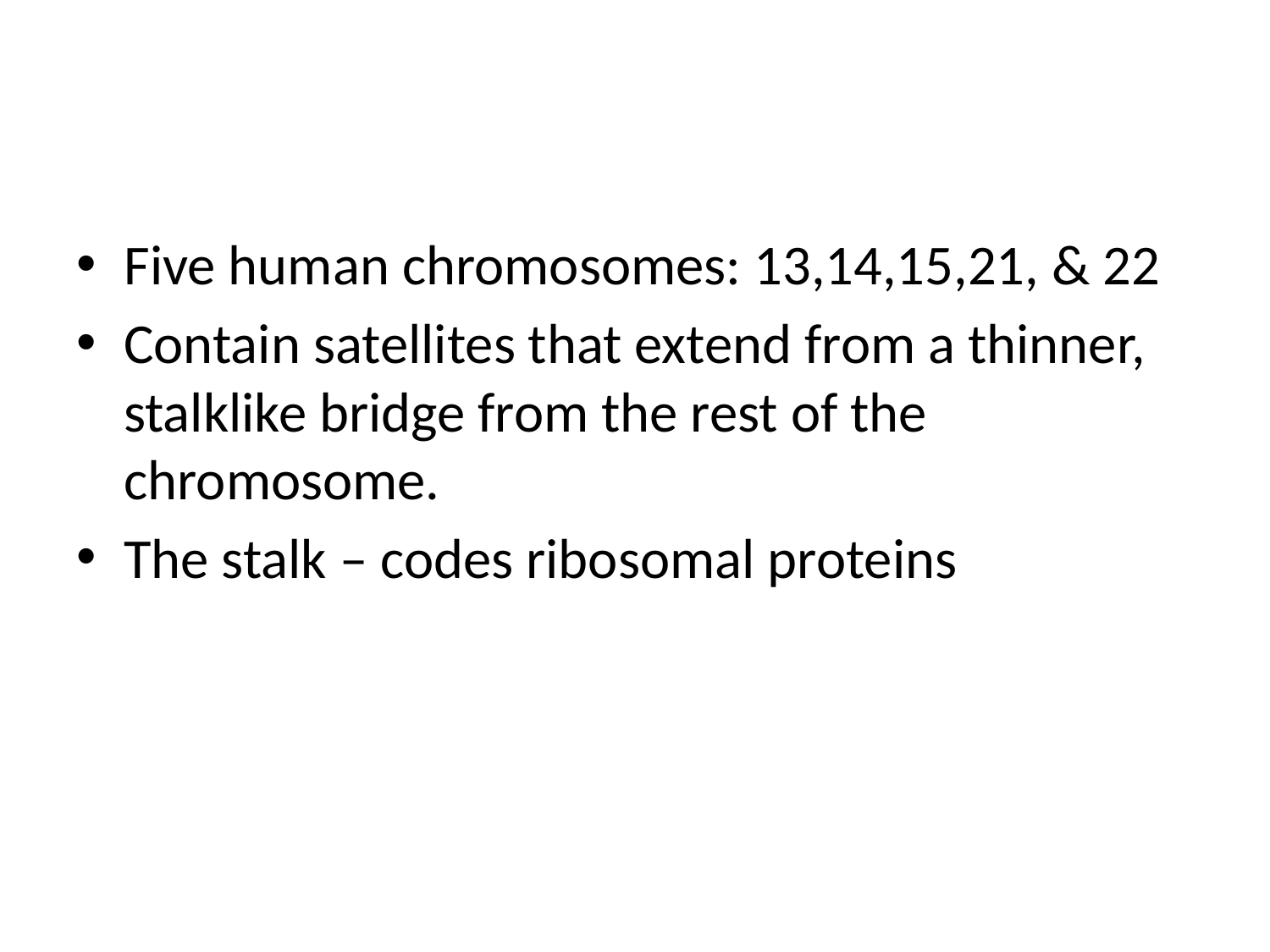

#
Five human chromosomes: 13,14,15,21, & 22
Contain satellites that extend from a thinner, stalklike bridge from the rest of the chromosome.
The stalk – codes ribosomal proteins